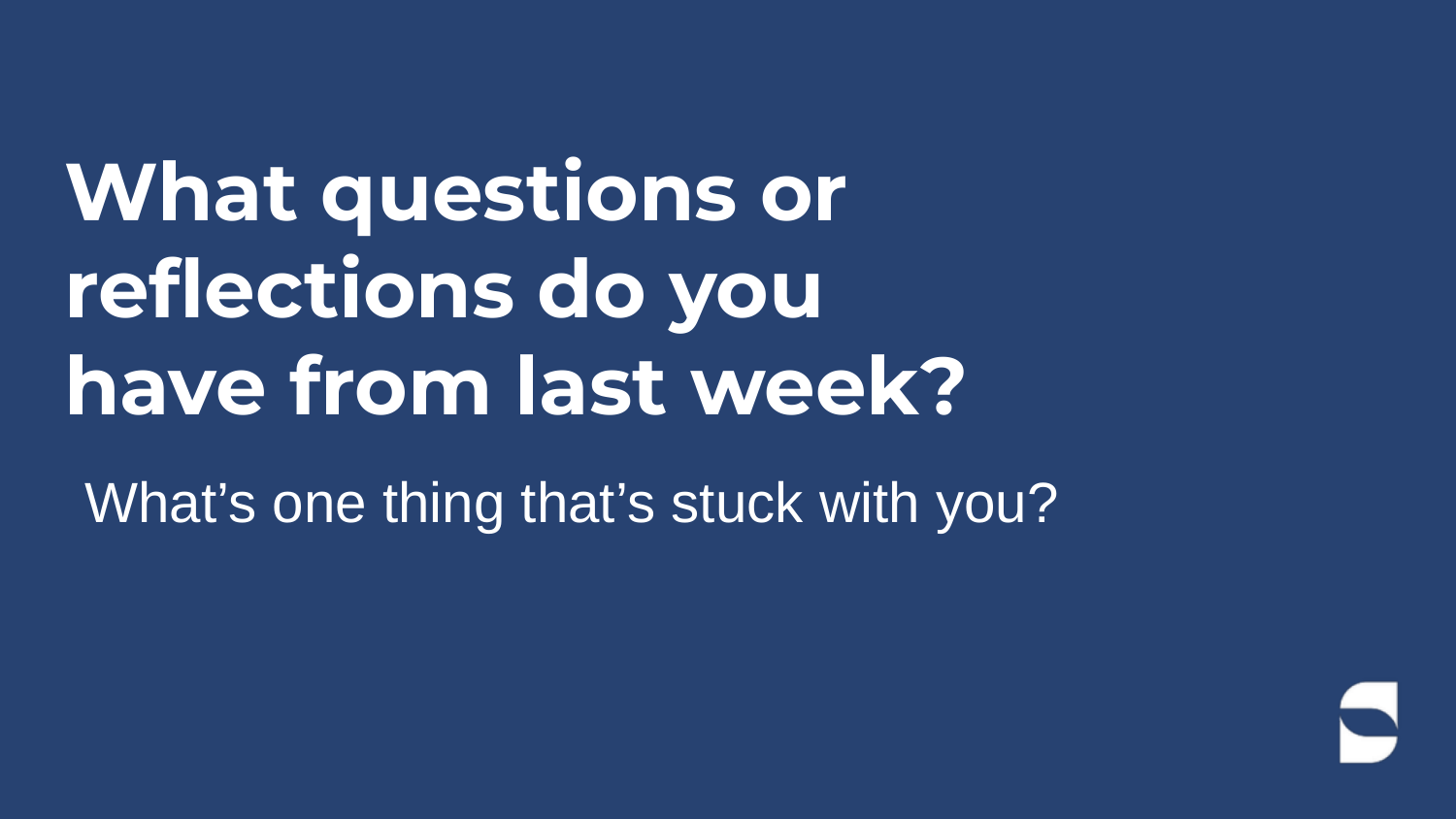

# What questions or reflections do you have from last week?
What’s one thing that’s stuck with you?